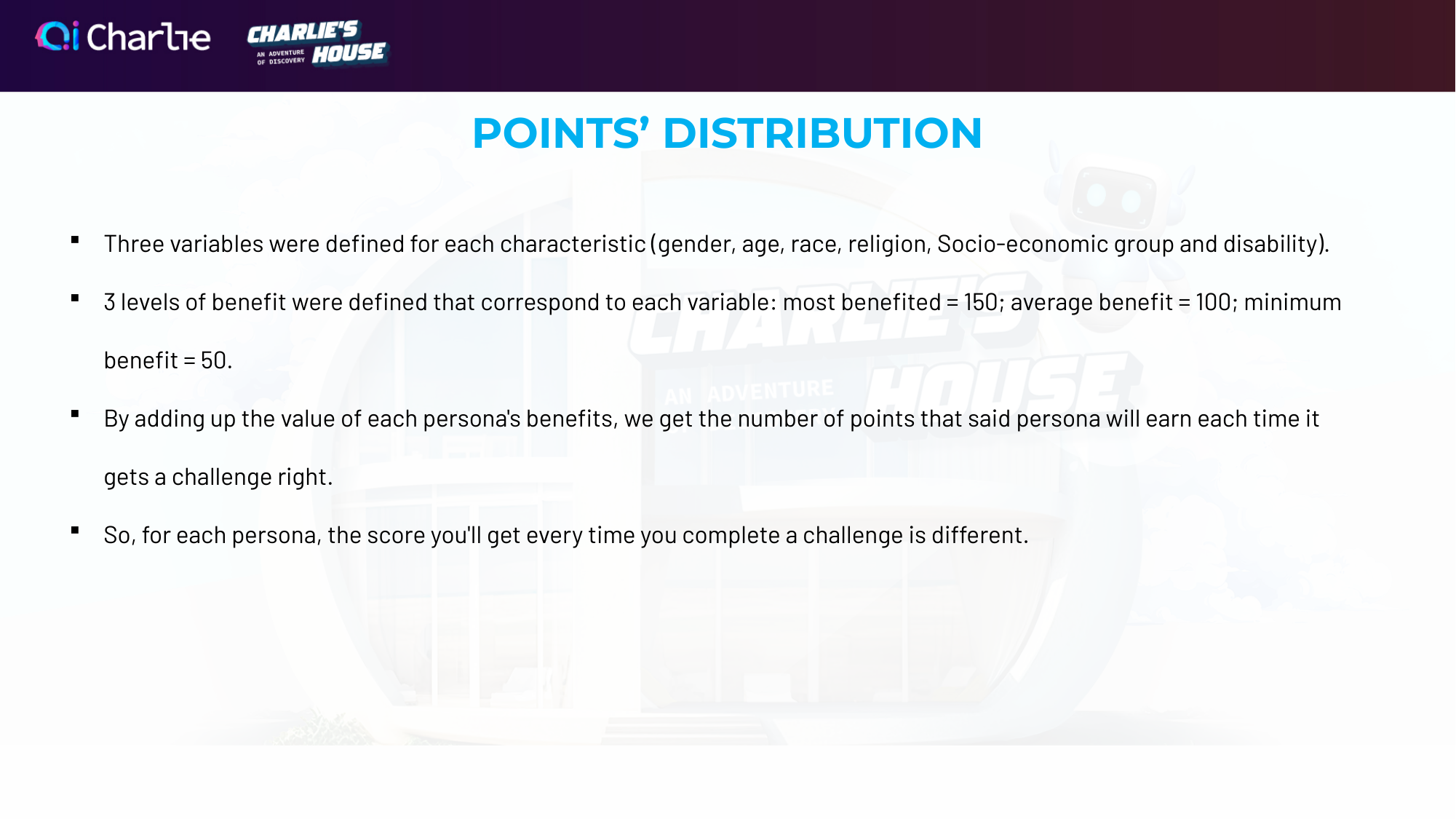

POINTS’ DISTRIBUTION
Three variables were defined for each characteristic (gender, age, race, religion, Socio-economic group and disability).​
3 levels of benefit were defined that correspond to each variable: most benefited = 150; average benefit = 100; minimum benefit = 50. ​
By adding up the value of each persona's benefits, we get the number of points that said persona will earn each time it gets a challenge right. ​
So, for each persona, the score you'll get every time you complete a challenge is different.